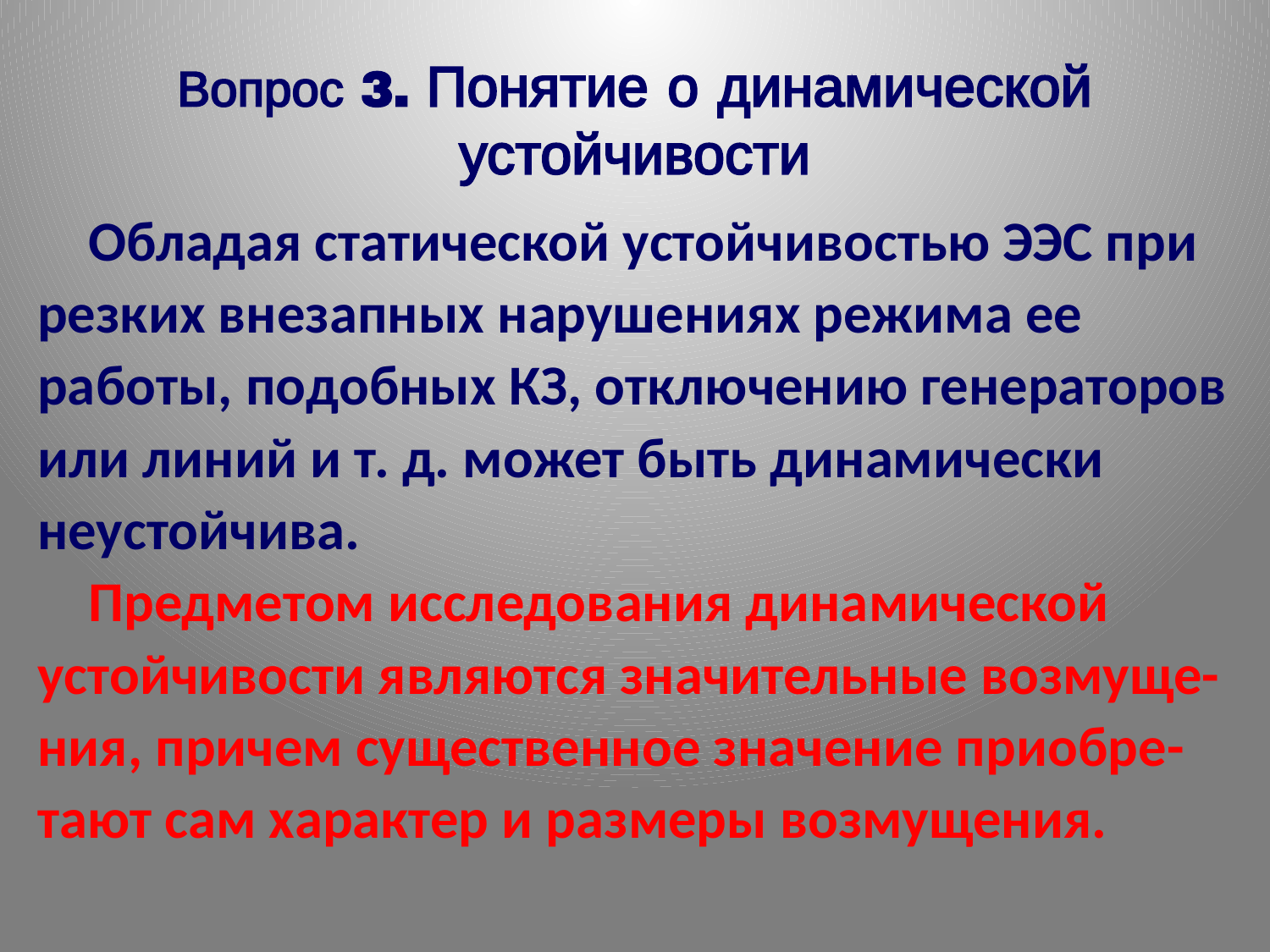

# Вопрос 3. Понятие о динамической устойчивости
    Обладая статической устойчивостью ЭЭС при
резких внезапных нарушениях режима ее
работы, подобных КЗ, отключению генераторов
или линий и т. д. может быть динамически
неустойчива.
    Предметом исследования динамической
устойчивости являются значительные возмуще-
ния, причем существенное значение приобре-
тают сам характер и размеры возмущения.